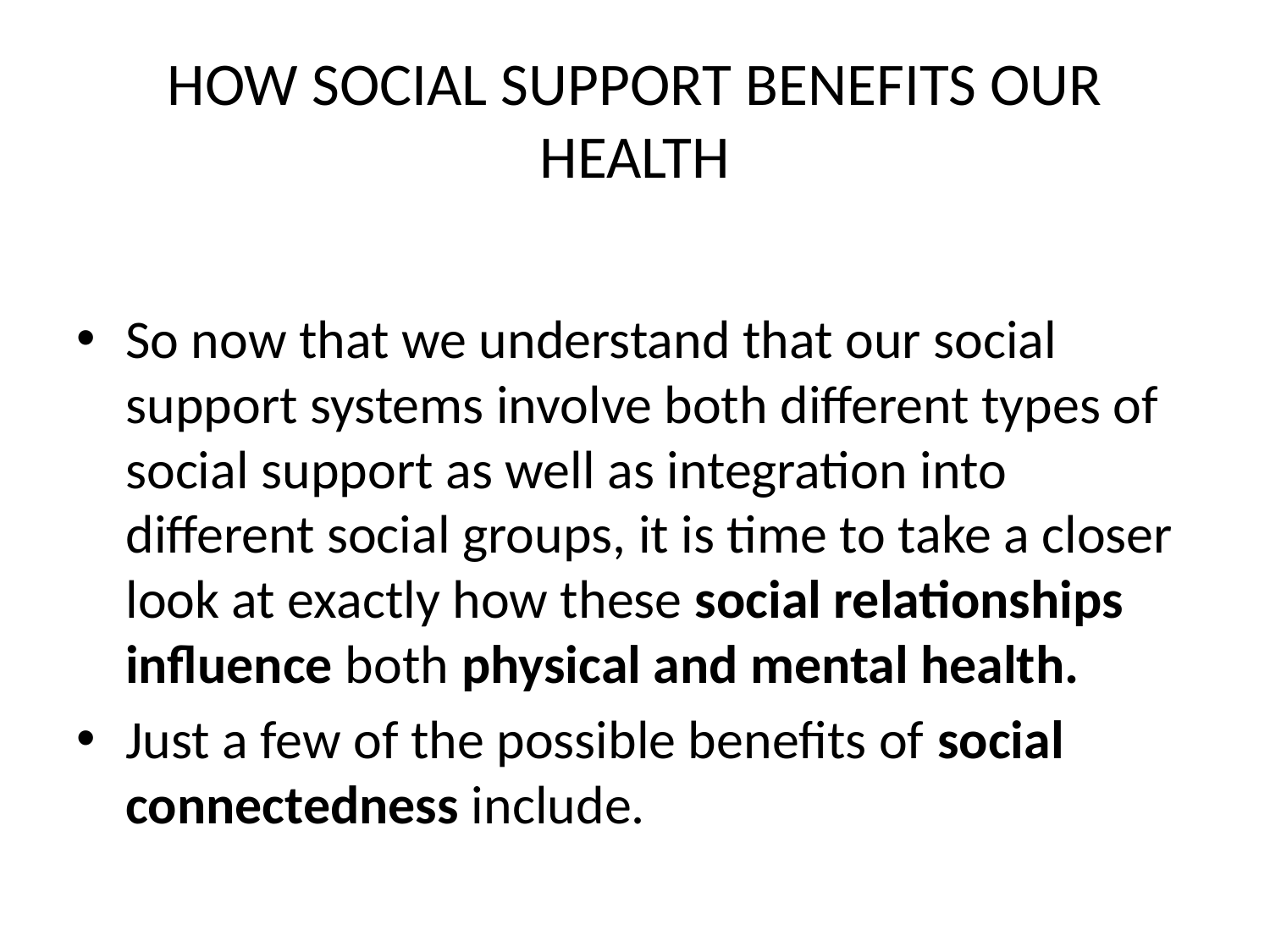

# HOW SOCIAL SUPPORT BENEFITS OUR HEALTH

So now that we understand that our social support systems involve both different types of social support as well as integration into different social groups, it is time to take a closer look at exactly how these social relationships influence both physical and mental health.
Just a few of the possible benefits of social connectedness include.